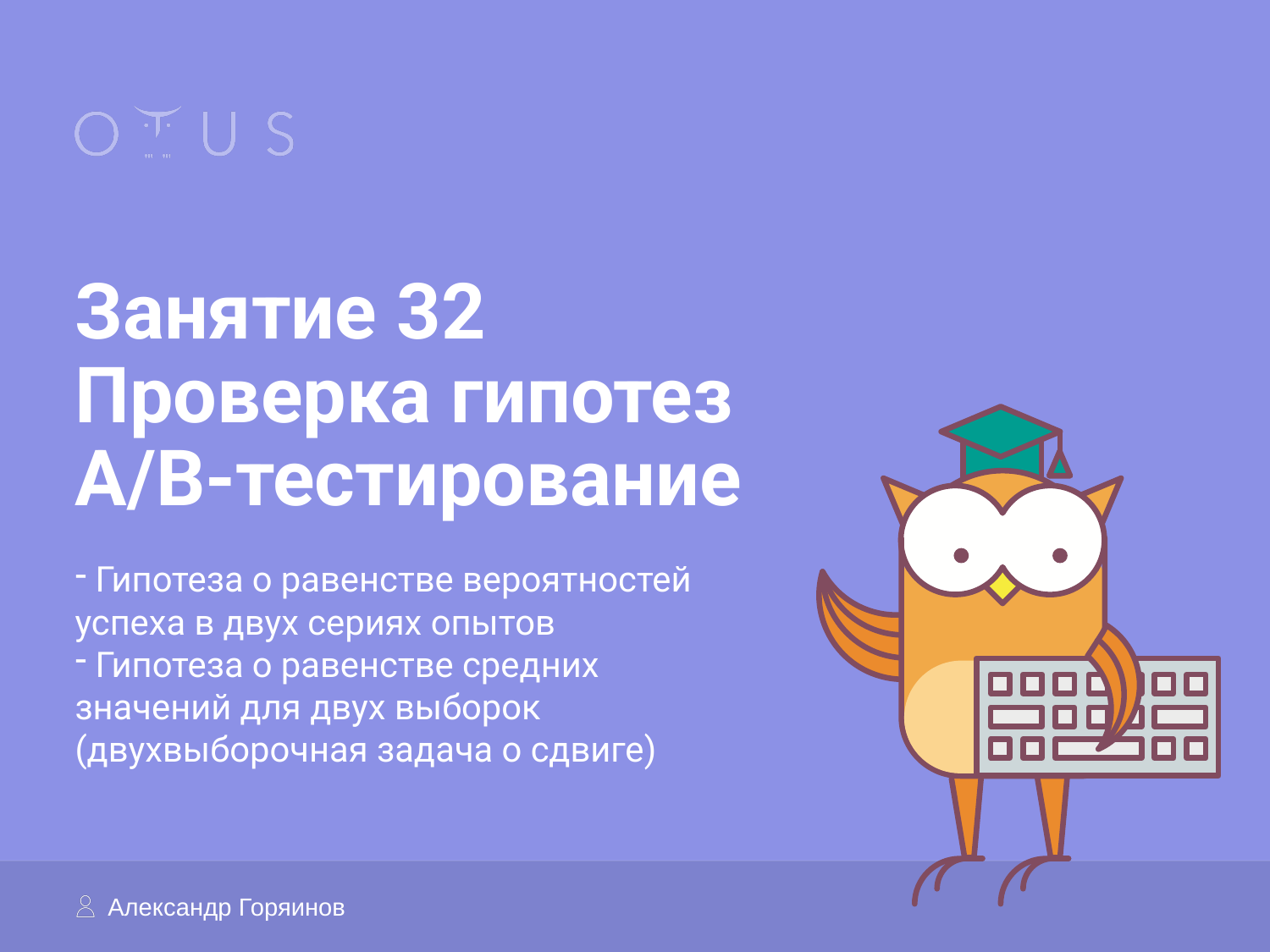

# Занятие 32 Проверка гипотез A/B-тестирование
 Гипотеза о равенстве вероятностей успеха в двух сериях опытов
 Гипотеза о равенстве средних значений для двух выборок (двухвыборочная задача о сдвиге)
Александр Горяинов